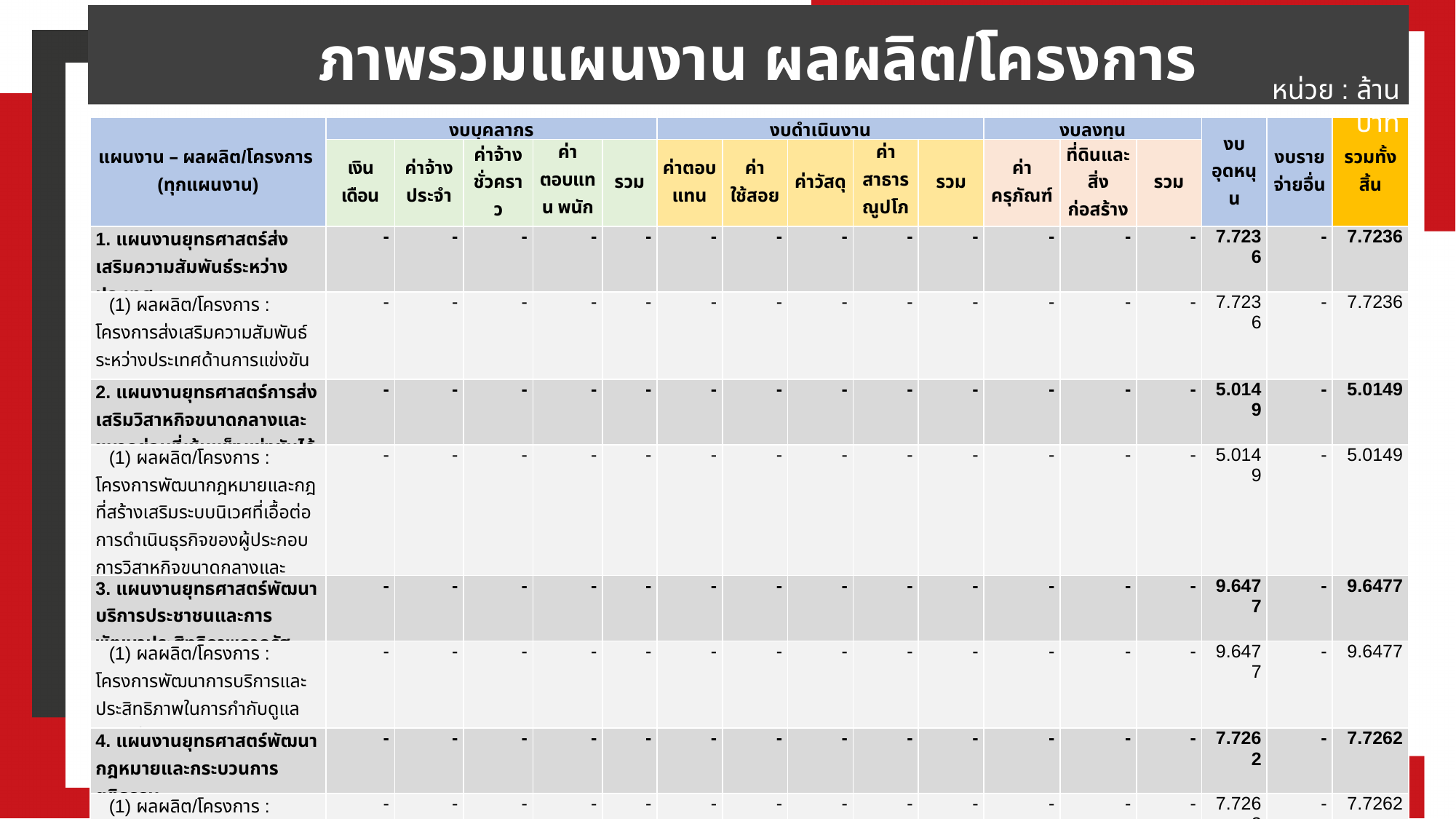

ภาพรวมแผนงาน ผลผลิต/โครงการ จำแนกตามงบรายจ่าย
หน่วย : ล้านบาท
| แผนงาน – ผลผลิต/โครงการ (ทุกแผนงาน) | งบบุคลากร |  |  |  |  | งบดำเนินงาน |  |  |  |  | งบลงทุน |  |  | งบอุดหนุน | งบราย จ่ายอื่น | รวมทั้งสิ้น |
| --- | --- | --- | --- | --- | --- | --- | --- | --- | --- | --- | --- | --- | --- | --- | --- | --- |
|  | เงินเดือน | ค่าจ้างประจำ | ค่าจ้างชั่วคราว | ค่าตอบแทน พนักงานฯ | รวม | ค่าตอบ แทน | ค่าใช้สอย | ค่าวัสดุ | ค่าสาธารณูปโภค | รวม | ค่าครุภัณฑ์ | ที่ดินและสิ่งก่อสร้าง | รวม |  |  |  |
| 1. แผนงานยุทธศาสตร์ส่งเสริมความสัมพันธ์ระหว่างประเทศ | - | - | - | - | - | - | - | - | - | - | - | - | - | 7.7236 | - | 7.7236 |
| (1) ผลผลิต/โครงการ : โครงการส่งเสริมความสัมพันธ์ระหว่างประเทศด้านการแข่งขันทางการค้า | - | - | - | - | - | - | - | - | - | - | - | - | - | 7.7236 | - | 7.7236 |
| 2. แผนงานยุทธศาสตร์การส่งเสริมวิสาหกิจขนาดกลางและขนาดย่อมที่เข้มแข็งแข่งขันได้ | - | - | - | - | - | - | - | - | - | - | - | - | - | 5.0149 | - | 5.0149 |
| (1) ผลผลิต/โครงการ : โครงการพัฒนากฎหมายและกฎที่สร้างเสริมระบบนิเวศที่เอื้อต่อการดำเนินธุรกิจของผู้ประกอบการวิสาหกิจขนาดกลางและขนาดย่อมยุคใหม่ | - | - | - | - | - | - | - | - | - | - | - | - | - | 5.0149 | - | 5.0149 |
| 3. แผนงานยุทธศาสตร์พัฒนาบริการประชาชนและการพัฒนาประสิทธิภาพภาครัฐ | - | - | - | - | - | - | - | - | - | - | - | - | - | 9.6477 | - | 9.6477 |
| (1) ผลผลิต/โครงการ : โครงการพัฒนาการบริการและประสิทธิภาพในการกำกับดูแลการแข่งขันทางการค้า | - | - | - | - | - | - | - | - | - | - | - | - | - | 9.6477 | - | 9.6477 |
| 4. แผนงานยุทธศาสตร์พัฒนากฎหมายและกระบวนการยุติธรรม | - | - | - | - | - | - | - | - | - | - | - | - | - | 7.7262 | - | 7.7262 |
| (1) ผลผลิต/โครงการ : โครงการส่งเสริมการแข่งขันที่เป็นธรรม | - | - | - | - | - | - | - | - | - | - | - | - | - | 7.7262 | - | 7.7262 |
| 5. แผนงานบูรณาการรัฐบาลดิจิทัล | - | - | - | - | - | - | - | - | - | - | - | - | - | 13.6807 | - | 13.6807 |
| (1) ผลผลิต/โครงการ : โครงการบูรณาการรัฐบาลดิจิทัล | - | - | - | - | - | - | - | - | - | - | - | - | - | 13.6807 | - | 13.6807 |
| 4. แผนงานพื้นฐานด้านการปรับสมดุลและพัฒนาระบบการบริหารจัดการภาครัฐ | - | - | - | - | - | - | - | - | - | - | - | - | - | 69.0170 | - | 69.0170 |
| 5. แผนงานบุคลากรภาครัฐ | - | - | - | - | - | - | - | - | - | - | - | - | - | 94.4208 | - | 94.4208 |

8